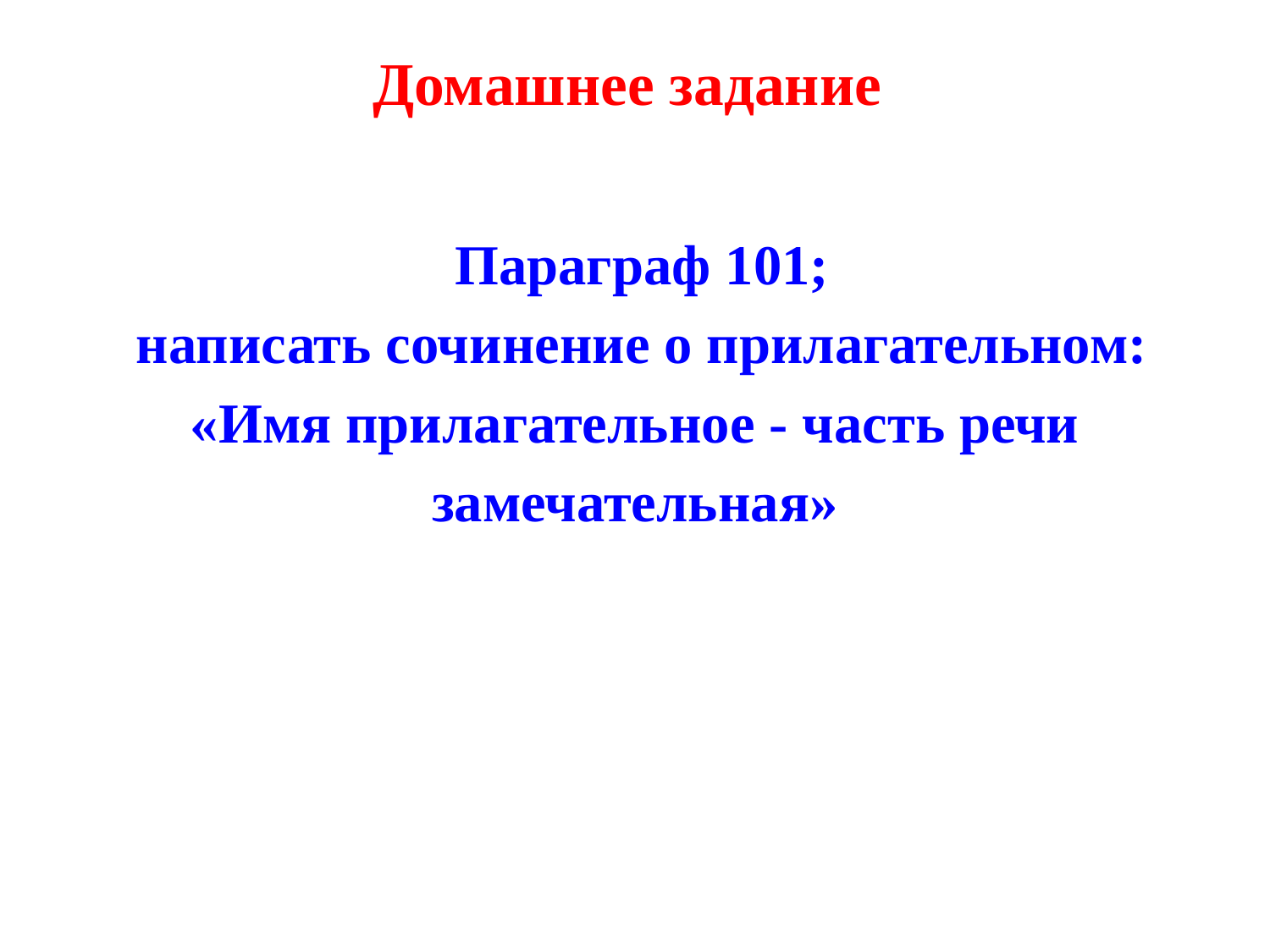

# Домашнее задание
 Параграф 101;
 написать сочинение о прилагательном:
«Имя прилагательное - часть речи
замечательная»